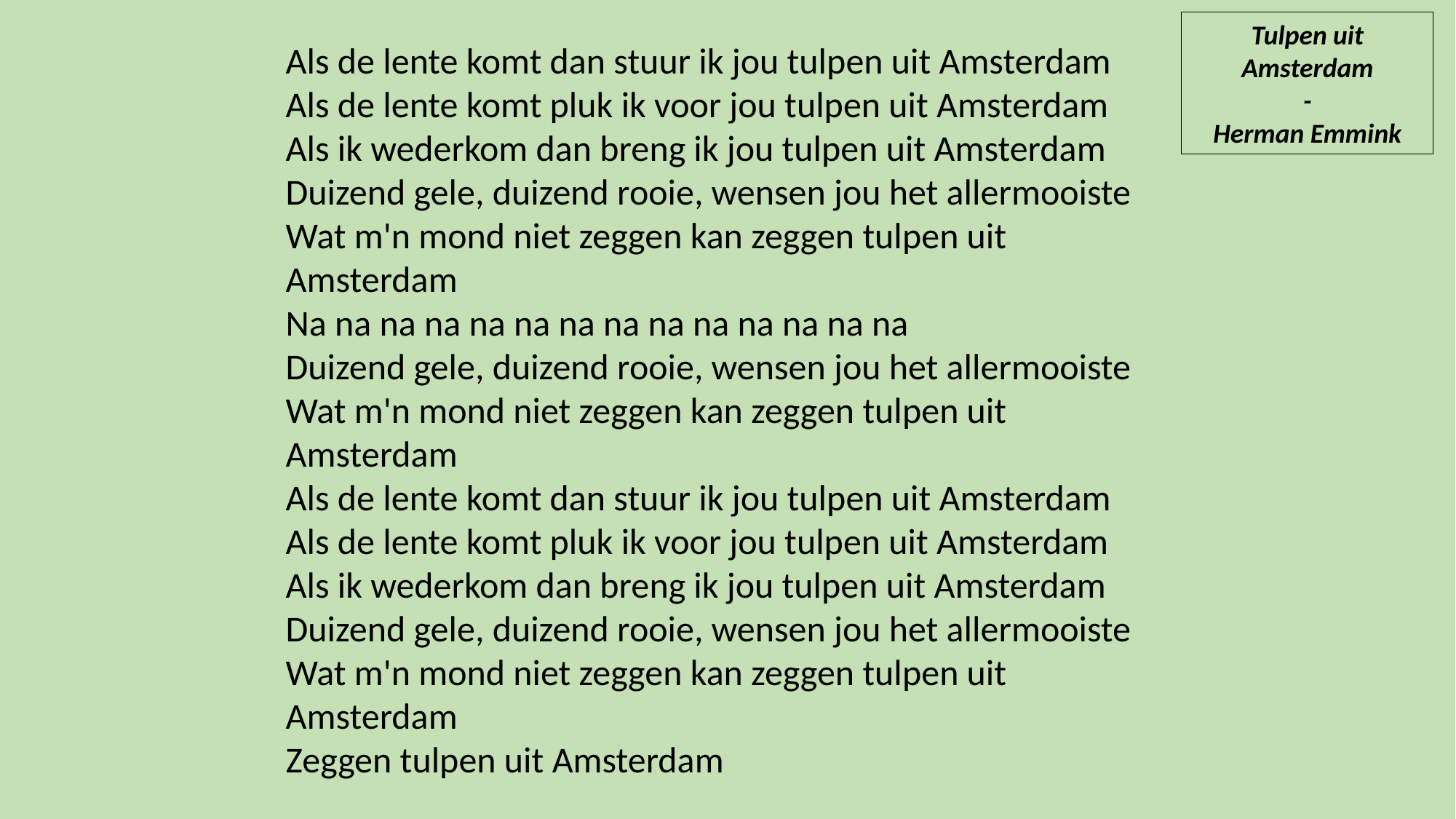

Tulpen uit Amsterdam
-
Herman Emmink
Als de lente komt dan stuur ik jou tulpen uit Amsterdam
Als de lente komt pluk ik voor jou tulpen uit Amsterdam
Als ik wederkom dan breng ik jou tulpen uit Amsterdam
Duizend gele, duizend rooie, wensen jou het allermooiste
Wat m'n mond niet zeggen kan zeggen tulpen uit Amsterdam
Na na na na na na na na na na na na na na
Duizend gele, duizend rooie, wensen jou het allermooiste
Wat m'n mond niet zeggen kan zeggen tulpen uit Amsterdam
Als de lente komt dan stuur ik jou tulpen uit Amsterdam
Als de lente komt pluk ik voor jou tulpen uit Amsterdam
Als ik wederkom dan breng ik jou tulpen uit Amsterdam
Duizend gele, duizend rooie, wensen jou het allermooiste
Wat m'n mond niet zeggen kan zeggen tulpen uit Amsterdam
Zeggen tulpen uit Amsterdam